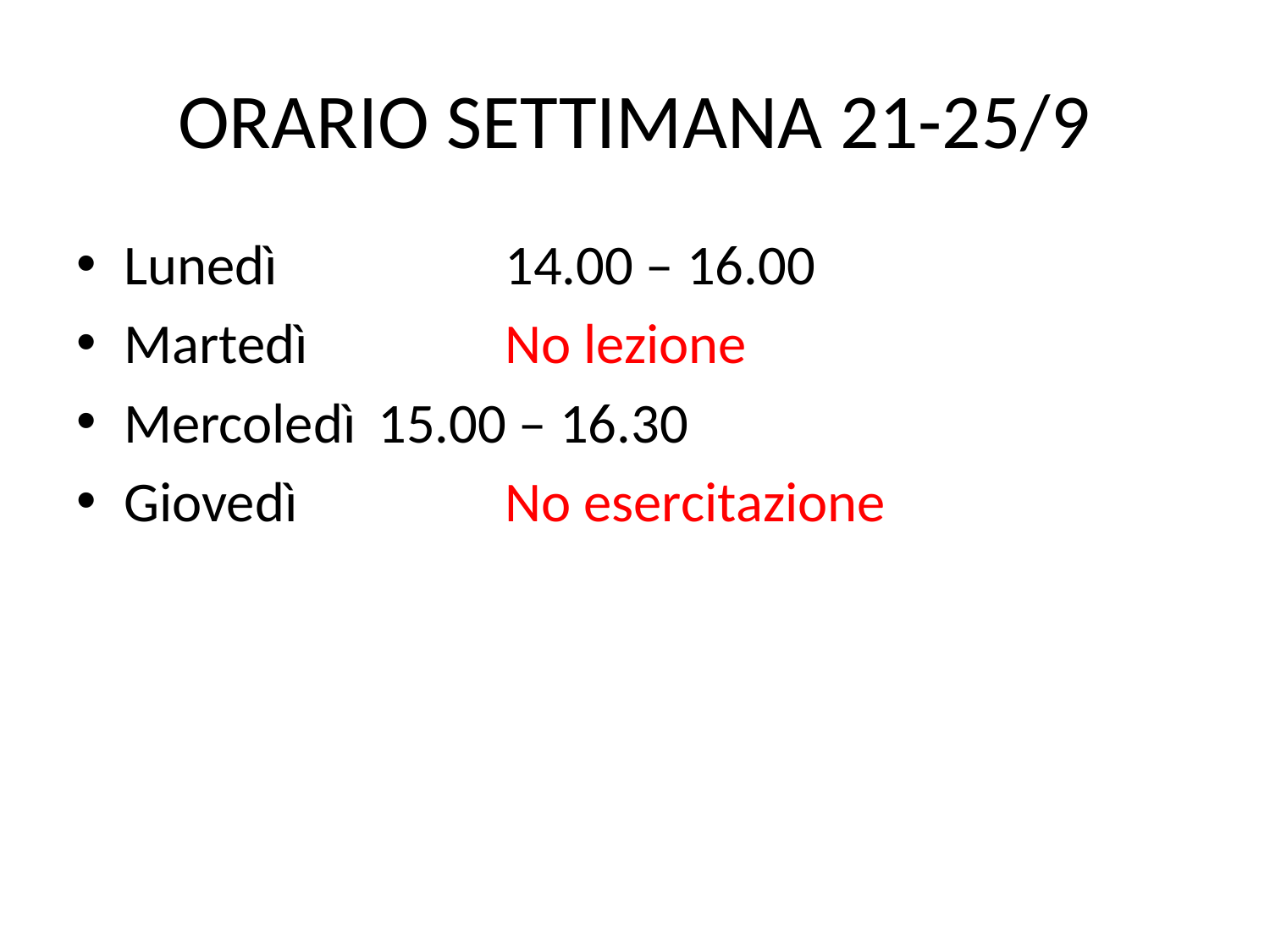

# ORARIO SETTIMANA 21-25/9
Lunedì		14.00 – 16.00
Martedì		No lezione
Mercoledì	15.00 – 16.30
Giovedì		No esercitazione